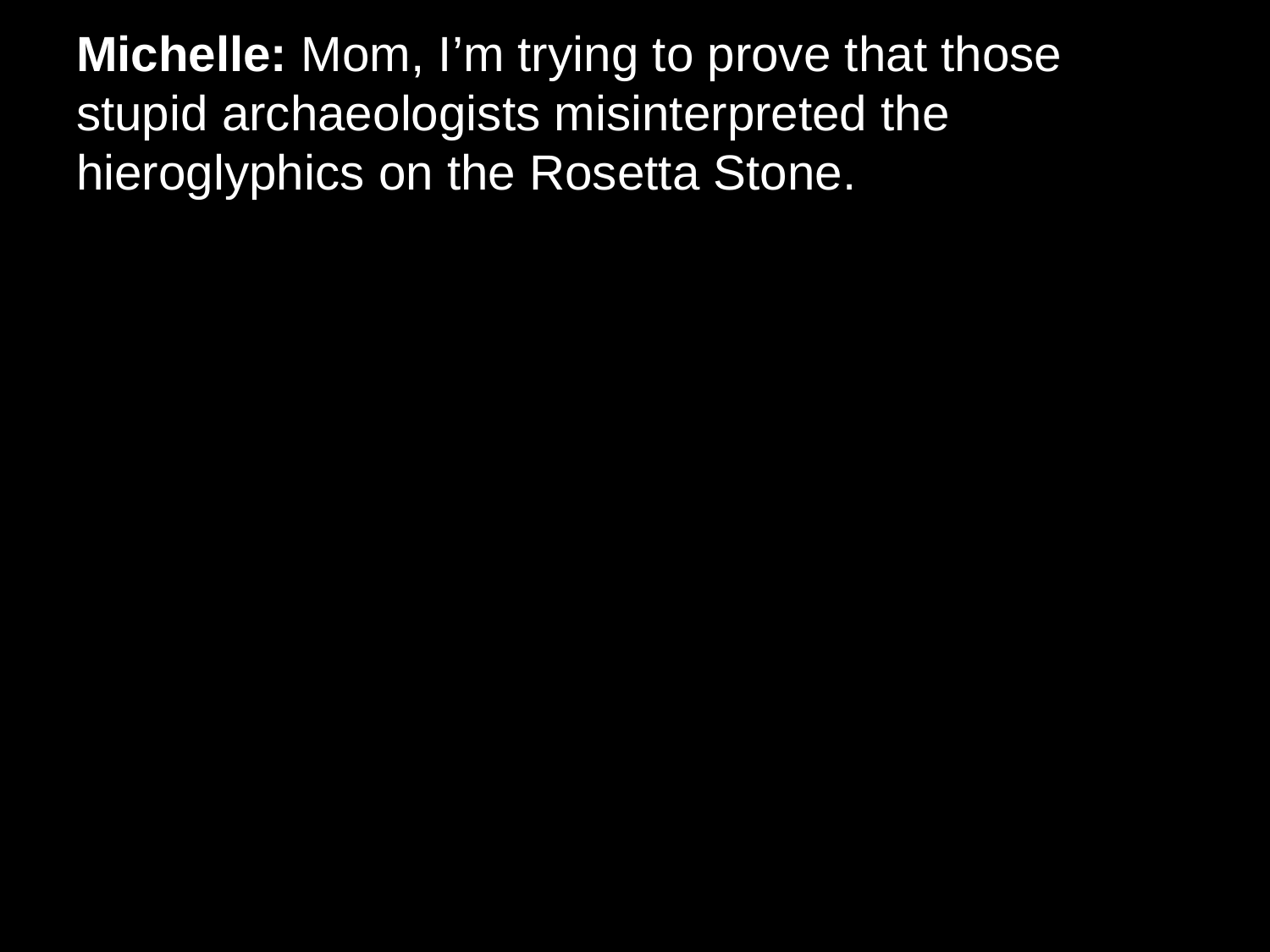

# Michelle: Mom, I’m trying to prove that those stupid archaeologists misinterpreted the hieroglyphics on the Rosetta Stone.